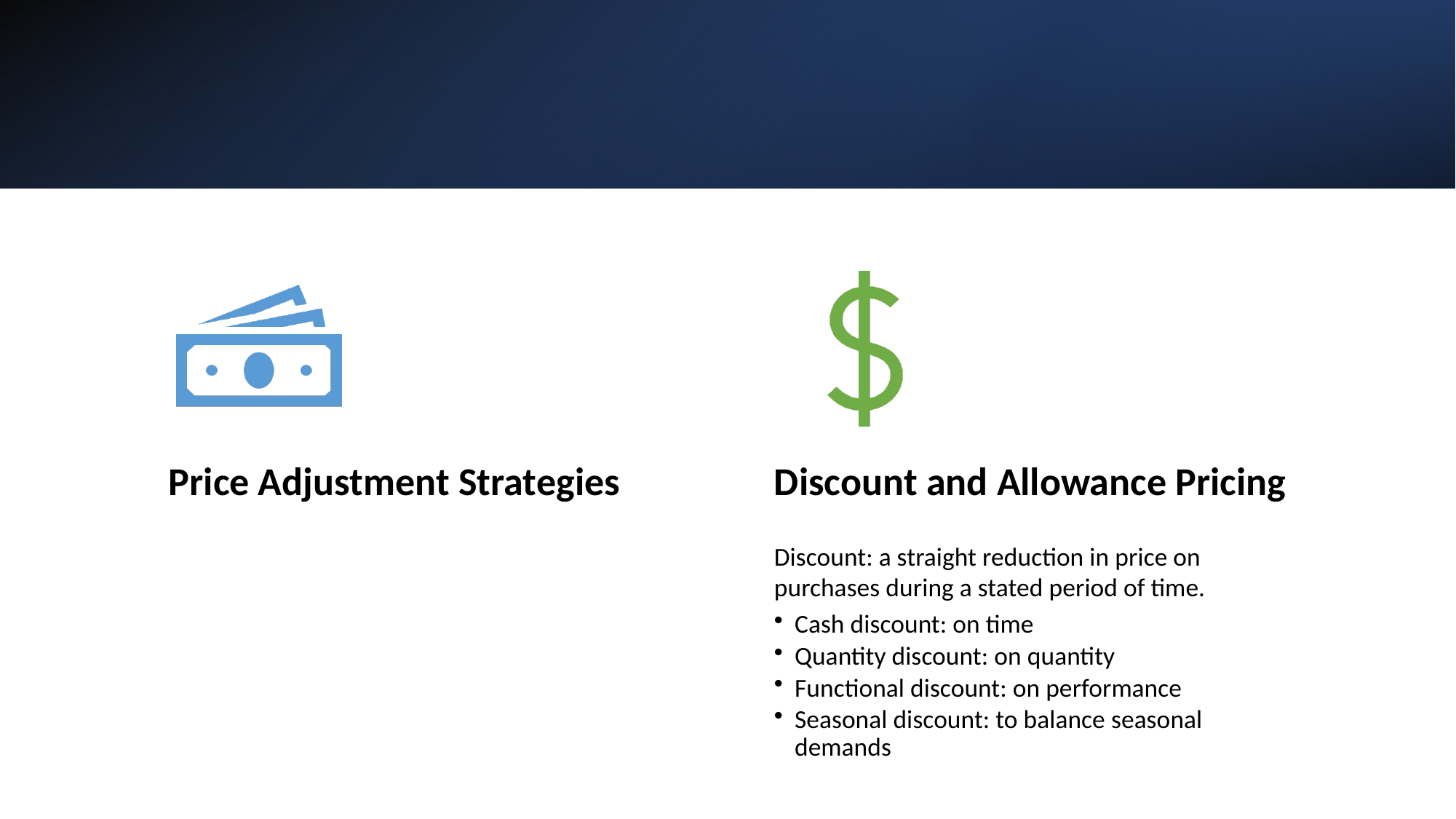

Price Adjustment Strategies
Discount and Allowance Pricing
Discount: a straight reduction in price on purchases during a stated period of time.
Cash discount: on time
Quantity discount: on quantity
Functional discount: on performance
Seasonal discount: to balance seasonal demands